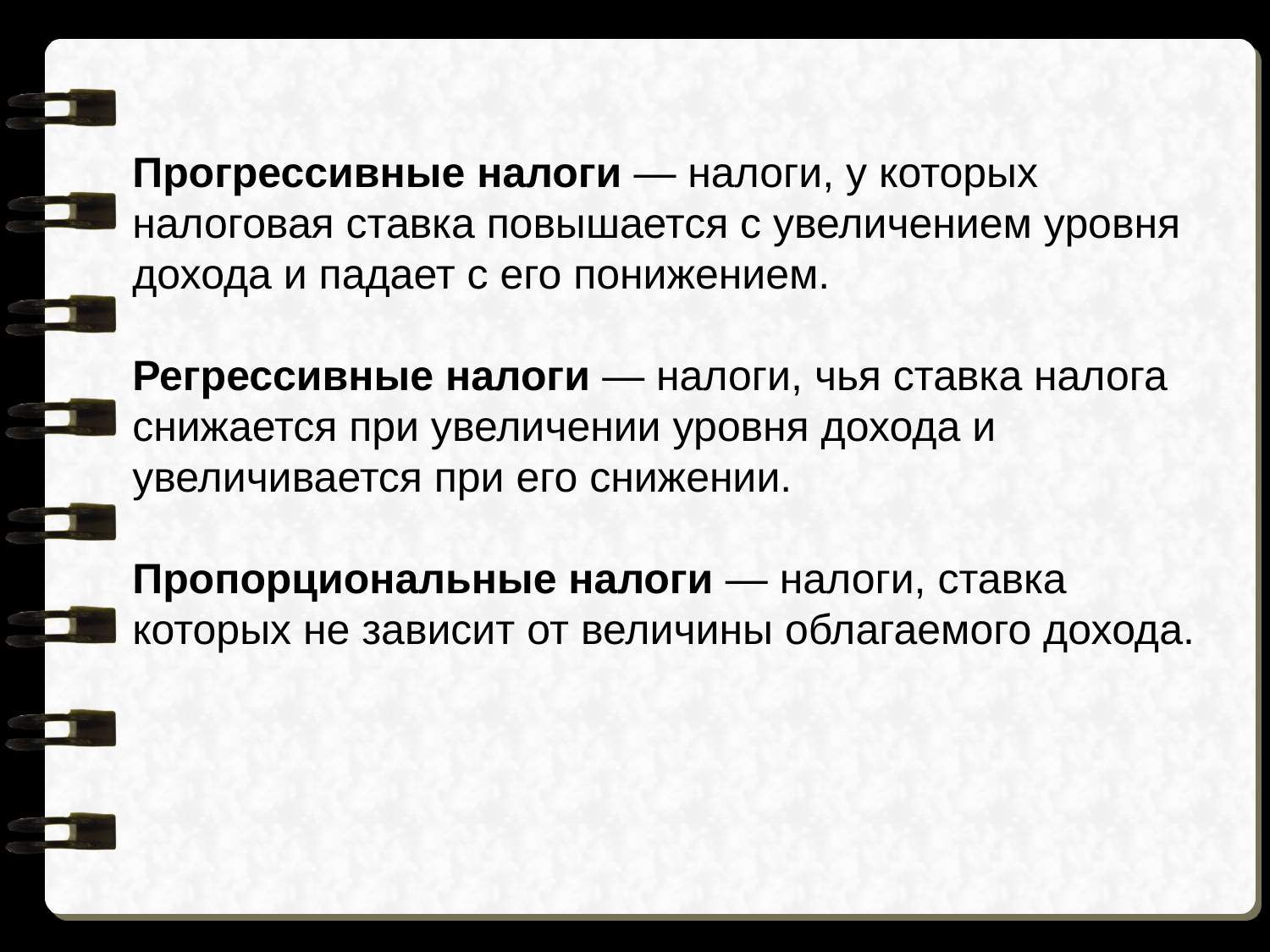

Прогрессивные налоги — налоги, у которых налоговая ставка повышается с увеличением уровня дохода и падает с его понижением.

Регрессивные налоги — налоги, чья ставка налога снижается при увеличении уровня дохода и увеличивается при его снижении.

Пропорциональные налоги — налоги, ставка которых не зависит от величины облагаемого дохода.